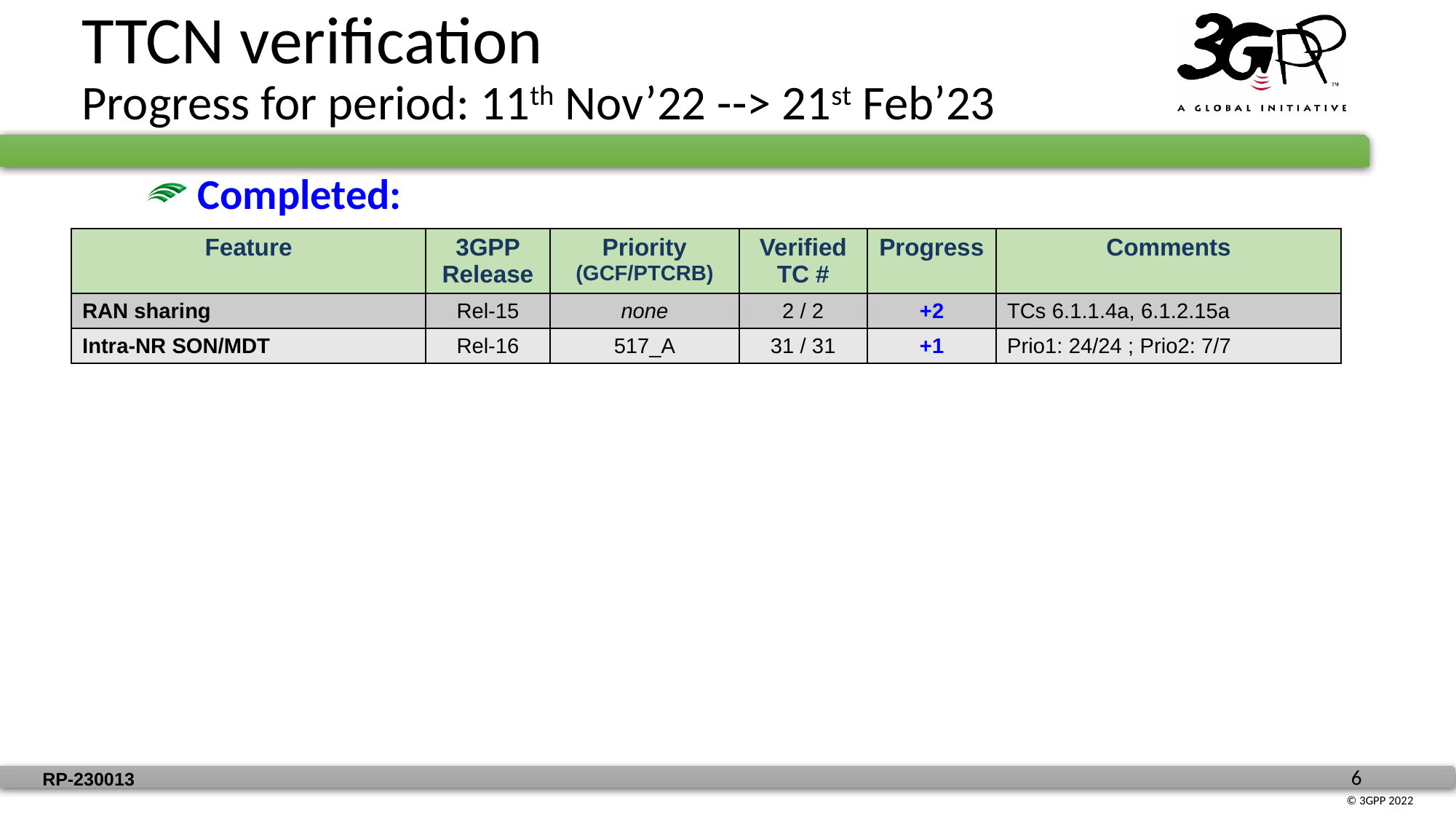

# TTCN verification Progress for period: 11th Nov’22 --> 21st Feb’23
 Completed:

| Feature | 3GPP Release | Priority (GCF/PTCRB) | Verified TC # | Progress | Comments |
| --- | --- | --- | --- | --- | --- |
| RAN sharing | Rel-15 | none | 2 / 2 | +2 | TCs 6.1.1.4a, 6.1.2.15a |
| Intra-NR SON/MDT | Rel-16 | 517\_A | 31 / 31 | +1 | Prio1: 24/24 ; Prio2: 7/7 |